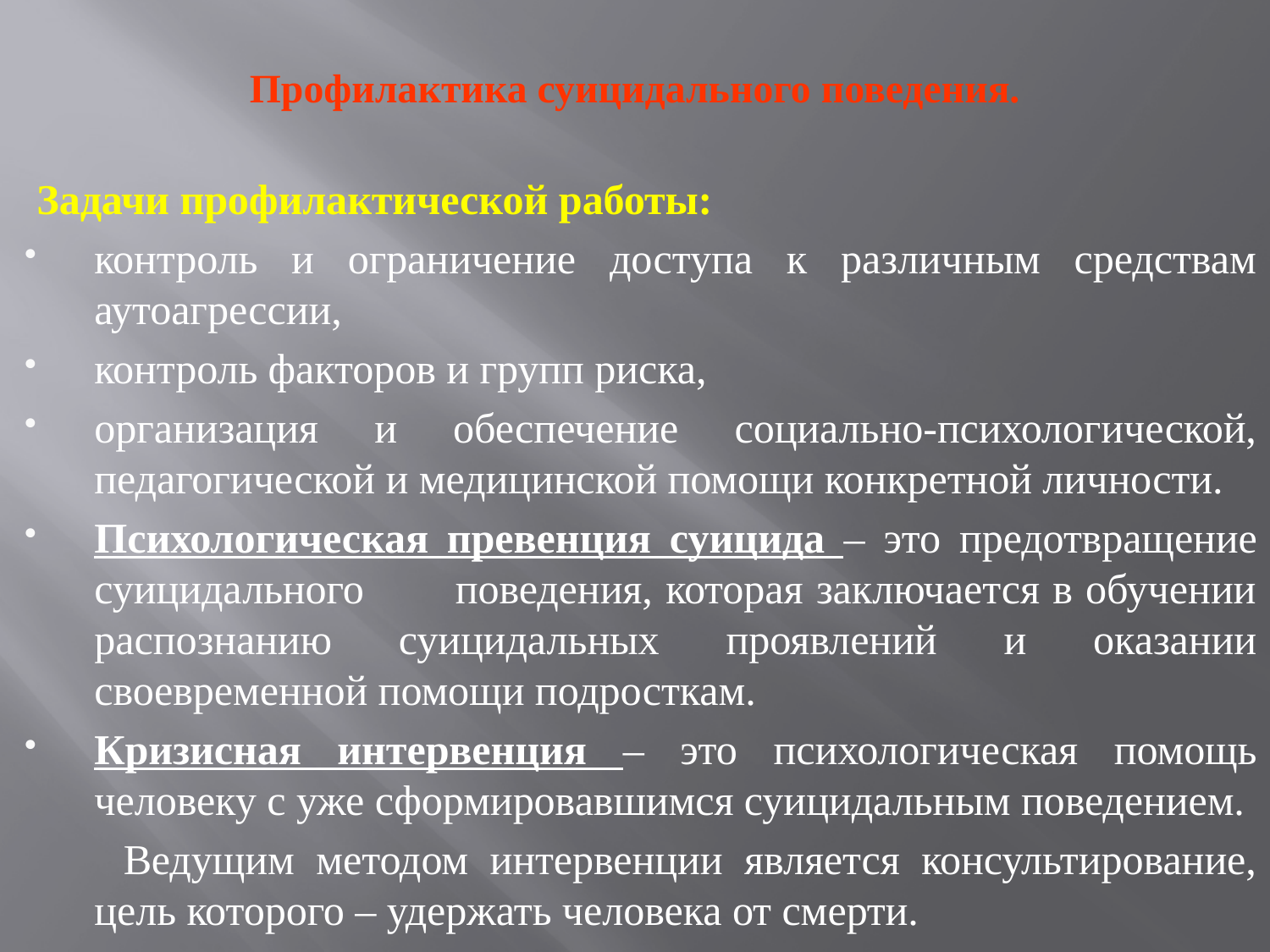

# Профилактика суицидального поведения.
Задачи профилактической работы:
контроль и ограничение доступа к различным средствам аутоагрессии,
контроль факторов и групп риска,
организация и обеспечение социально-психологической, педагогической и медицинской помощи конкретной личности.
Психологическая превенция суицида – это предотвращение суицидального       поведения, которая заключается в обучении распознанию суицидальных проявлений и оказании своевременной помощи подросткам.
Кризисная интервенция – это психологическая помощь человеку с уже сформировавшимся суицидальным поведением.
    Ведущим методом интервенции является консультирование, цель которого – удержать человека от смерти.